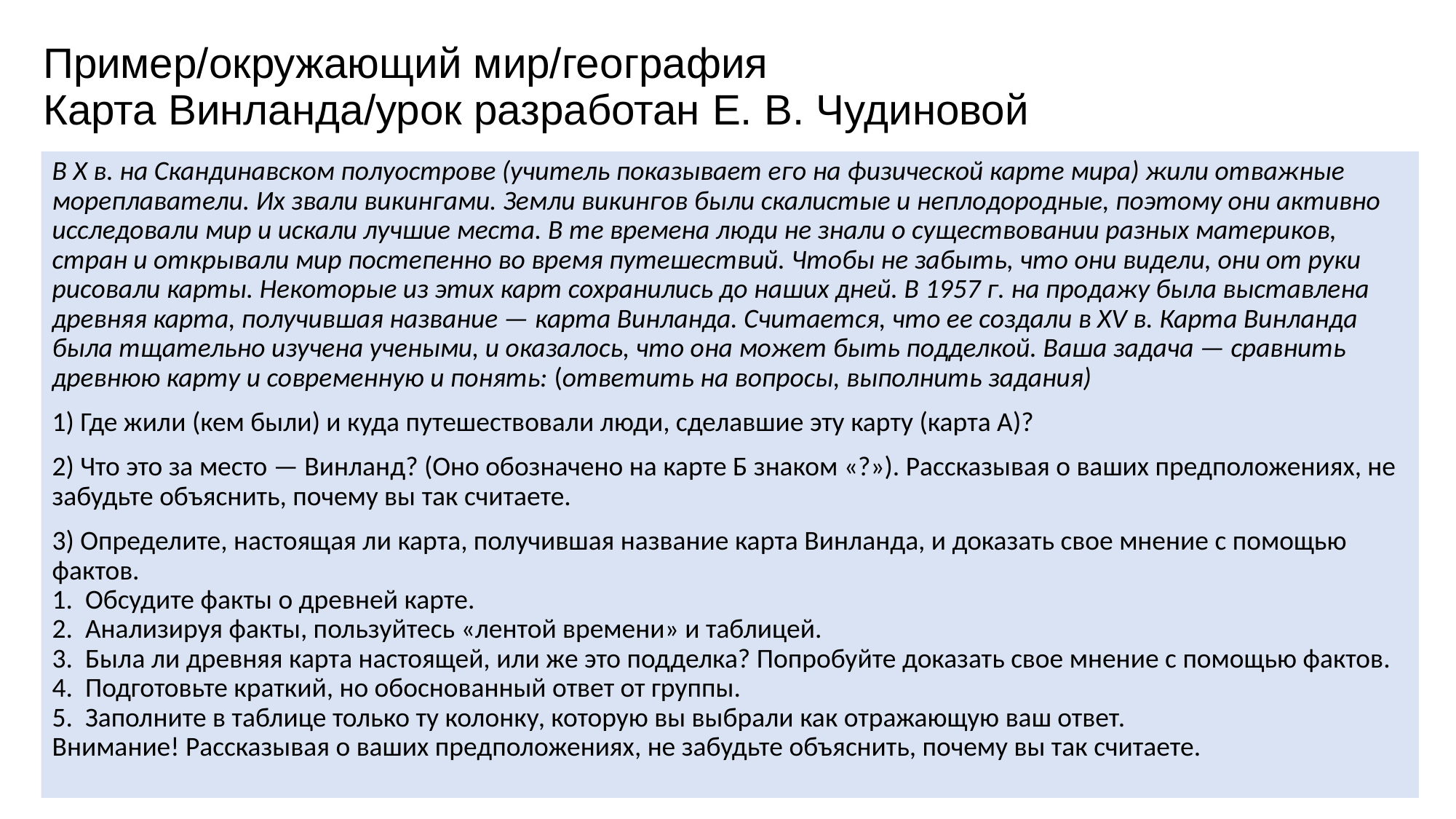

# Пример/окружающий мир/география Карта Винланда/урок разработан Е. В. Чудиновой
В Х в. на Скандинавском полуострове (учитель показывает его на физической карте мира) жили отважные мореплаватели. Их звали викингами. Земли викингов были скалистые и неплодородные, поэтому они активно исследовали мир и искали лучшие места. В те времена люди не знали о существовании разных материков, стран и открывали мир постепенно во время путешествий. Чтобы не забыть, что они видели, они от руки рисовали карты. Некоторые из этих карт сохранились до наших дней. В 1957 г. на продажу была выставлена древняя карта, получившая название — карта Винланда. Считается, что ее создали в XV в. Карта Винланда была тщательно изучена учеными, и оказалось, что она может быть подделкой. Ваша задача — сравнить древнюю карту и современную и понять: (ответить на вопросы, выполнить задания)
1) Где жили (кем были) и куда путешествовали люди, сделавшие эту карту (карта А)?
2) Что это за место — Винланд? (Оно обозначено на карте Б знаком «?»). Рассказывая о ваших предположениях, не забудьте объяснить, почему вы так считаете.
3) Определите, настоящая ли карта, получившая название карта Винланда, и доказать свое мнение с помощью фактов.
1.  Обсудите факты о древней карте.
2.  Анализируя факты, пользуйтесь «лентой времени» и таблицей.
3.  Была ли древняя карта настоящей, или же это подделка? Попробуйте доказать свое мнение с помощью фактов.
4.  Подготовьте краткий, но обоснованный ответ от группы.
5.  Заполните в таблице только ту колонку, которую вы выбрали как отражающую ваш ответ.
Внимание! Рассказывая о ваших предположениях, не забудьте объяснить, почему вы так считаете.